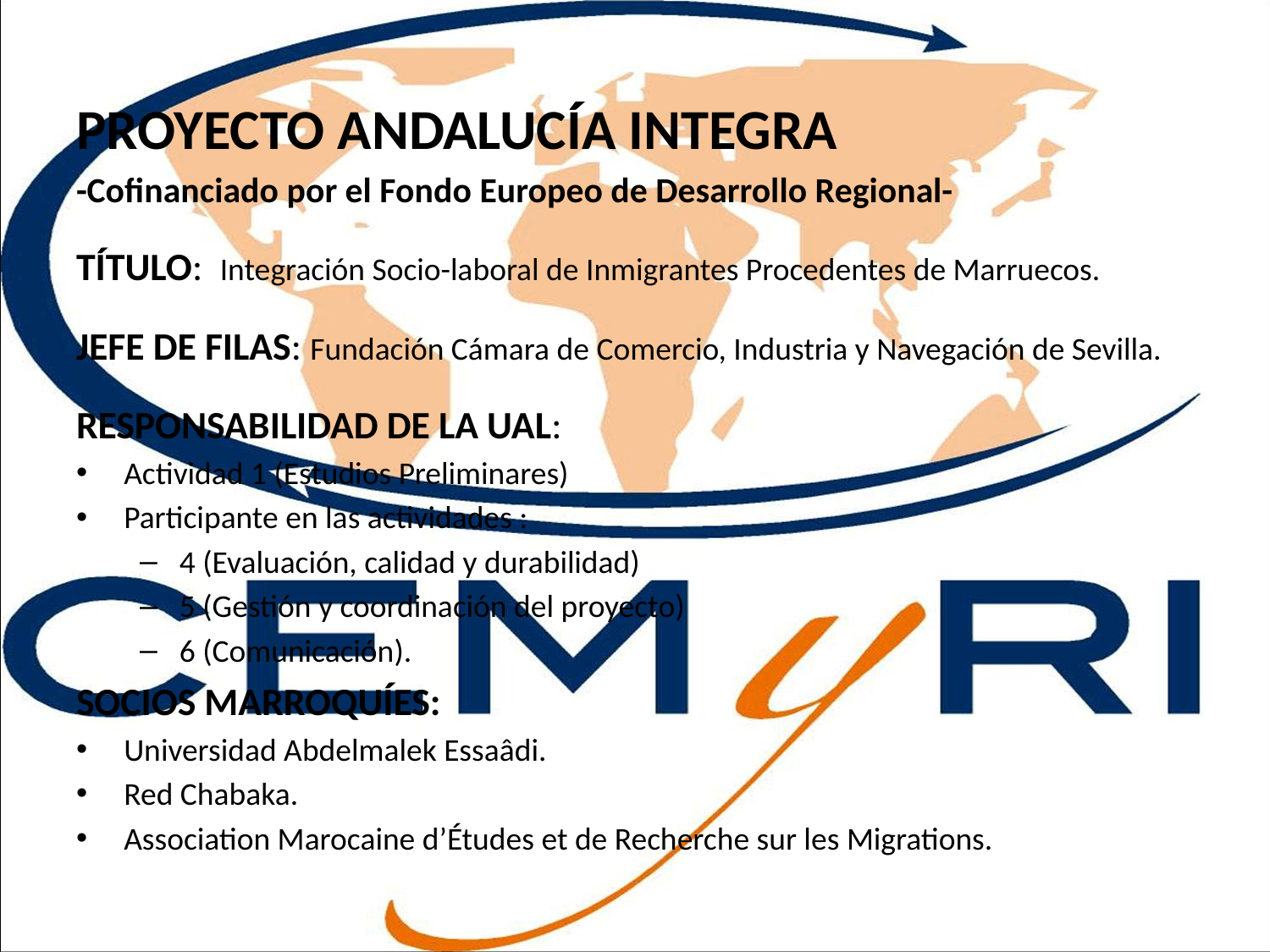

PROYECTO ANDALUCÍA INTEGRA
-Cofinanciado por el Fondo Europeo de Desarrollo Regional-

TÍTULO:  Integración Socio-laboral de Inmigrantes Procedentes de Marruecos.

JEFE DE FILAS: Fundación Cámara de Comercio, Industria y Navegación de Sevilla.

RESPONSABILIDAD DE LA UAL:
Actividad 1 (Estudios Preliminares)
Participante en las actividades :
4 (Evaluación, calidad y durabilidad)
5 (Gestión y coordinación del proyecto)
6 (Comunicación).
SOCIOS MARROQUÍES:
Universidad Abdelmalek Essaâdi.
Red Chabaka.
Association Marocaine d’Études et de Recherche sur les Migrations.